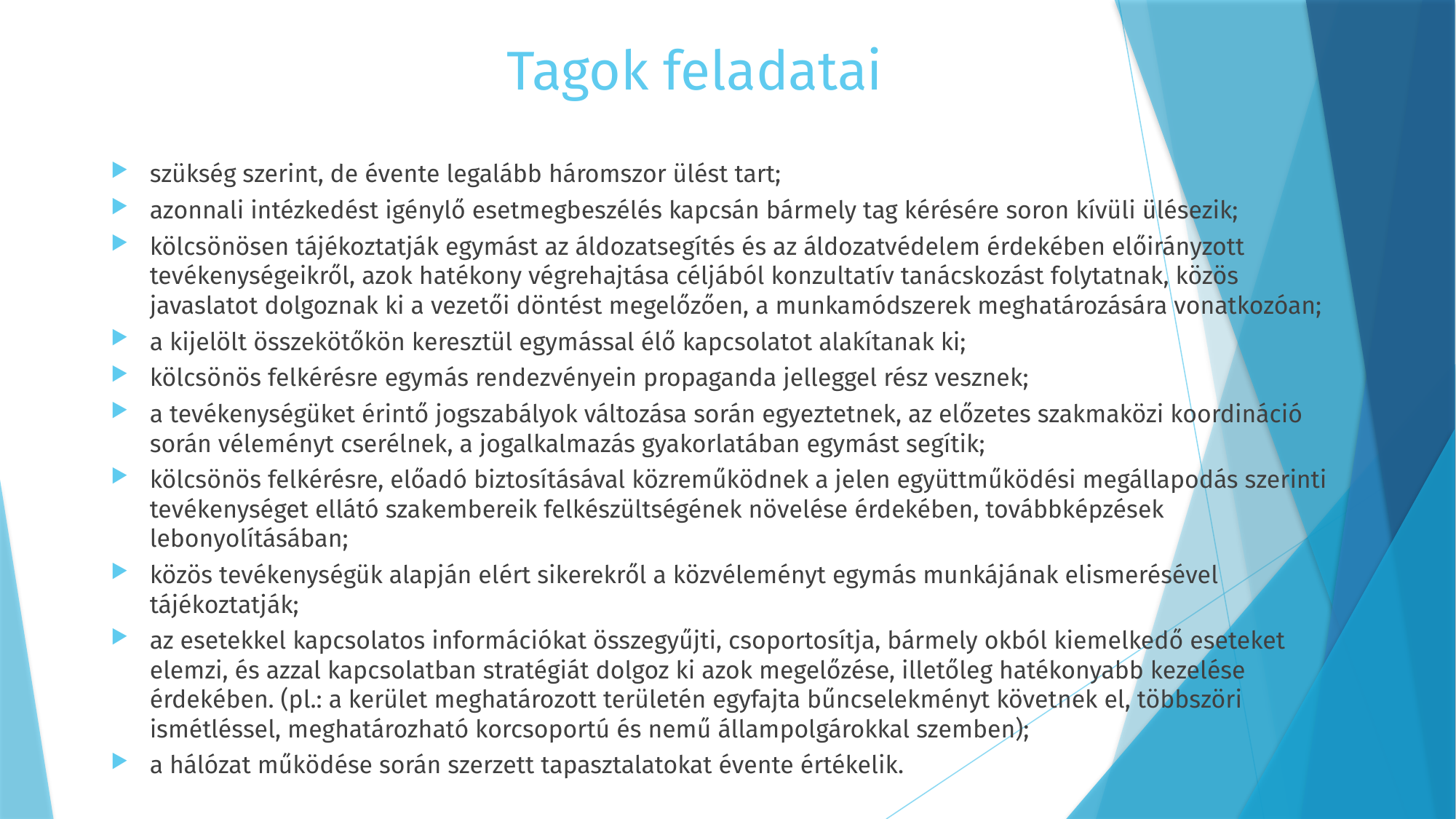

# Tagok feladatai
szükség szerint, de évente legalább háromszor ülést tart;
azonnali intézkedést igénylő esetmegbeszélés kapcsán bármely tag kérésére soron kívüli ülésezik;
kölcsönösen tájékoztatják egymást az áldozatsegítés és az áldozatvédelem érdekében előirányzott tevékenységeikről, azok hatékony végrehajtása céljából konzultatív tanácskozást folytatnak, közös javaslatot dolgoznak ki a vezetői döntést megelőzően, a munkamódszerek meghatározására vonatkozóan;
a kijelölt összekötőkön keresztül egymással élő kapcsolatot alakítanak ki;
kölcsönös felkérésre egymás rendezvényein propaganda jelleggel rész vesznek;
a tevékenységüket érintő jogszabályok változása során egyeztetnek, az előzetes szakmaközi koordináció során véleményt cserélnek, a jogalkalmazás gyakorlatában egymást segítik;
kölcsönös felkérésre, előadó biztosításával közreműködnek a jelen együttműködési megállapodás szerinti tevékenységet ellátó szakembereik felkészültségének növelése érdekében, továbbképzések lebonyolításában;
közös tevékenységük alapján elért sikerekről a közvéleményt egymás munkájának elismerésével tájékoztatják;
az esetekkel kapcsolatos információkat összegyűjti, csoportosítja, bármely okból kiemelkedő eseteket elemzi, és azzal kapcsolatban stratégiát dolgoz ki azok megelőzése, illetőleg hatékonyabb kezelése érdekében. (pl.: a kerület meghatározott területén egyfajta bűncselekményt követnek el, többszöri ismétléssel, meghatározható korcsoportú és nemű állampolgárokkal szemben);
a hálózat működése során szerzett tapasztalatokat évente értékelik.